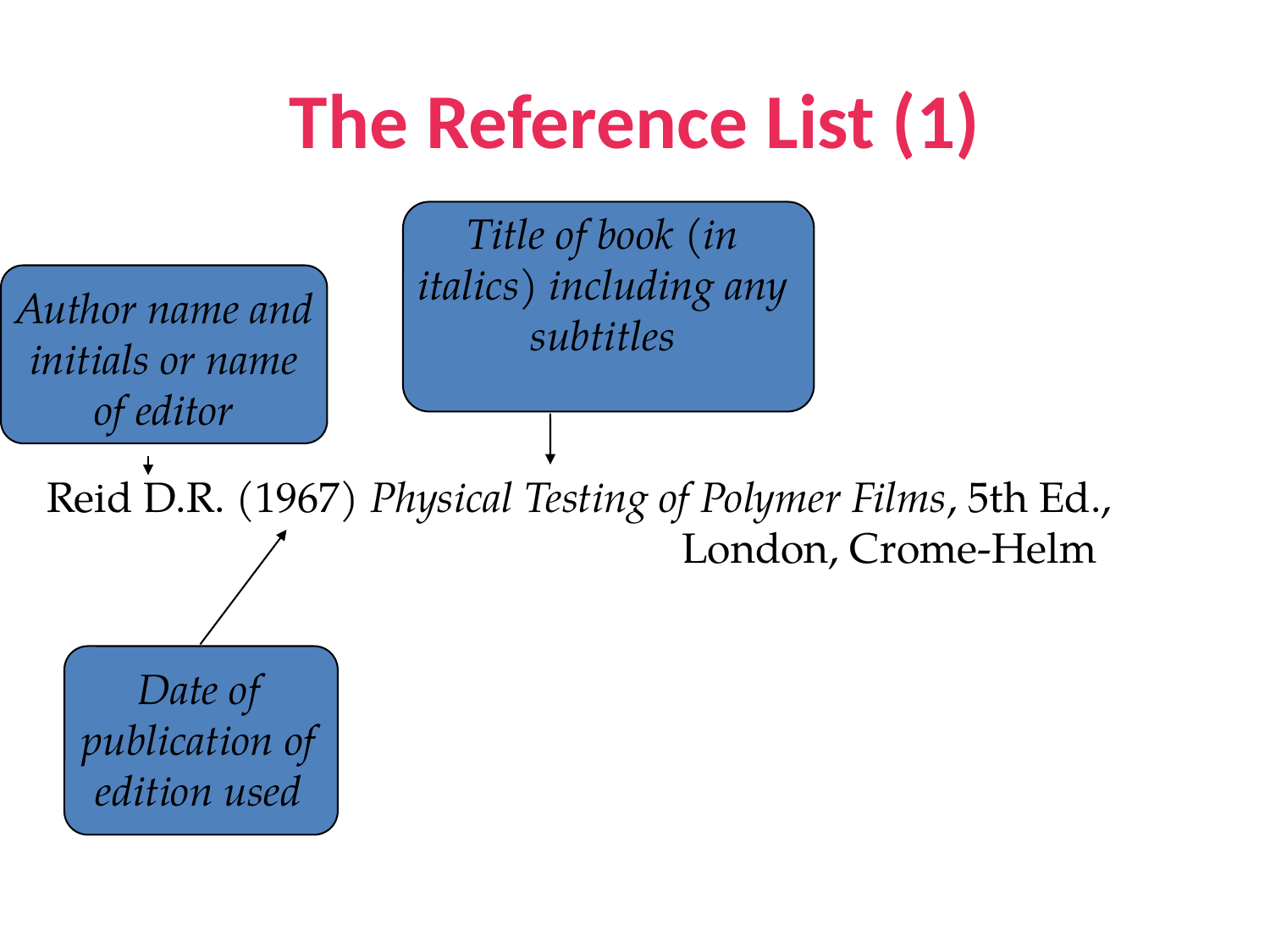

# The Reference List (1)
Title of book (in italics) including any subtitles

Author name and initials or name of editor

Reid D.R. (1967) Physical Testing of Polymer Films, 5th Ed.,
					London, Crome-Helm

Date of publication of edition used